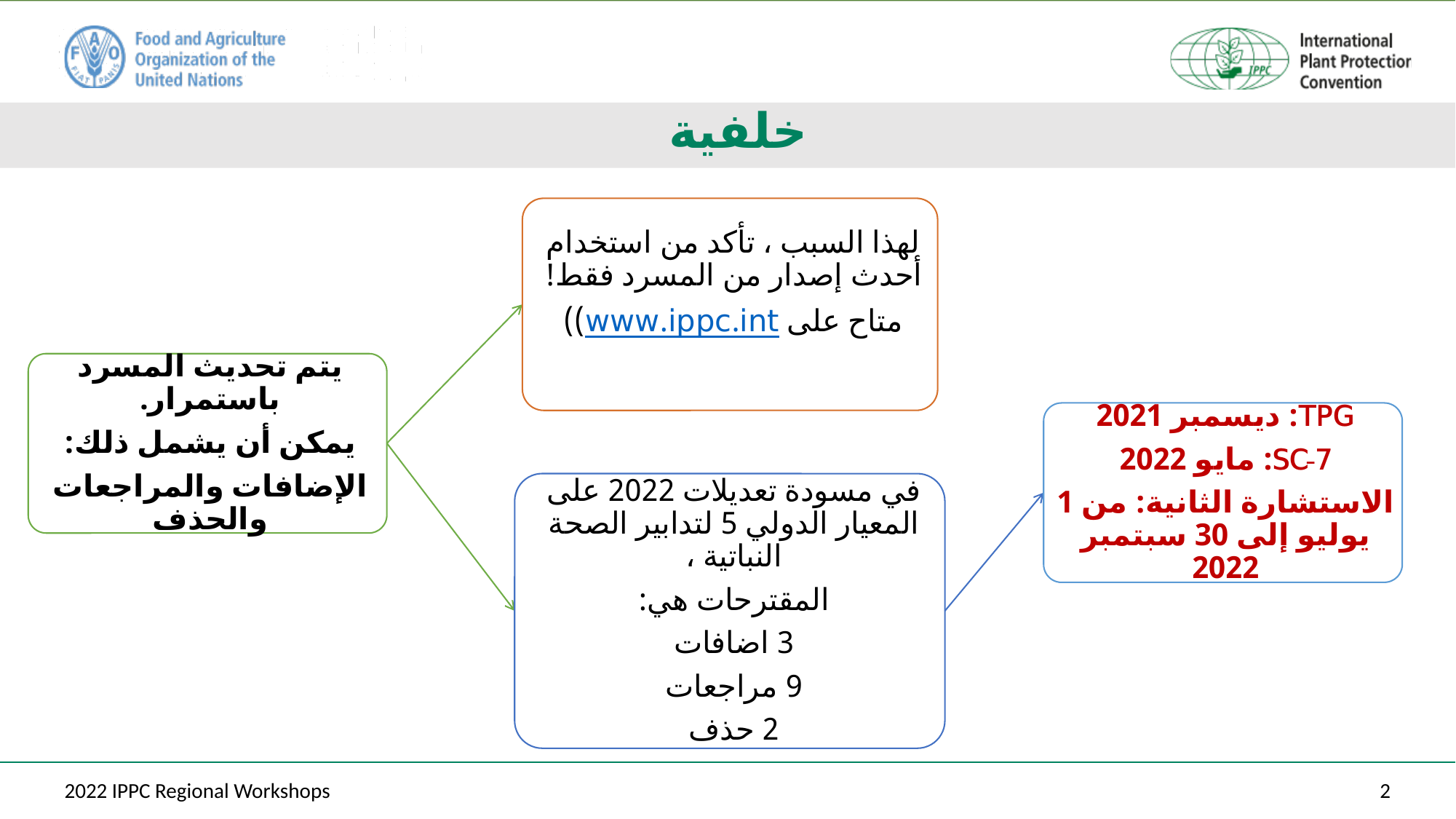

# خلفية
يتم تحديث المسرد باستمرار.
يمكن أن يشمل ذلك:
الإضافات والمراجعات والحذف

لهذا السبب ، تأكد من استخدام أحدث إصدار من المسرد فقط!
متاح على www.ippc.int))

في مسودة تعديلات 2022 على المعيار الدولي 5 لتدابير الصحة النباتية ،
المقترحات هي:
3 اضافات
9 مراجعات
2 حذف

TPG: ديسمبر 2021
SC-7: مايو 2022
الاستشارة الثانية: من 1 يوليو إلى 30 سبتمبر 2022